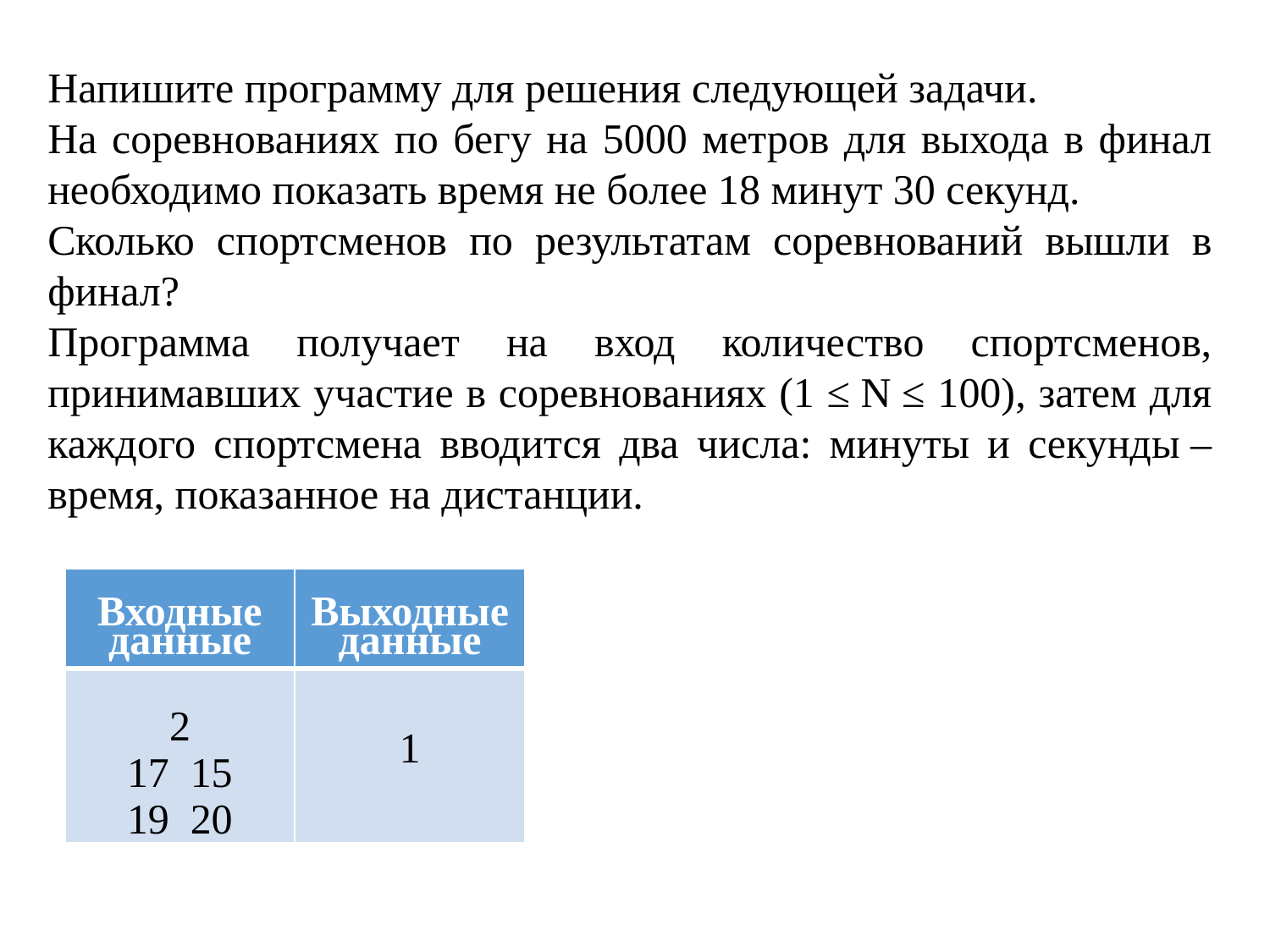

Напишите программу для решения следующей задачи.
На соревнованиях по бегу на 5000 метров для выхода в финал необходимо показать время не более 18 минут 30 секунд.
Сколько спортсменов по результатам соревнований вышли в финал?
Программа получает на вход количество спортсменов, принимавших участие в соревнованиях (1 ≤ N ≤ 100), затем для каждого спортсмена вводится два числа: минуты и секунды –время, показанное на дистанции.

| Входные данные | Выходные данные |
| --- | --- |
| 2 17  15 19  20 | 1 |